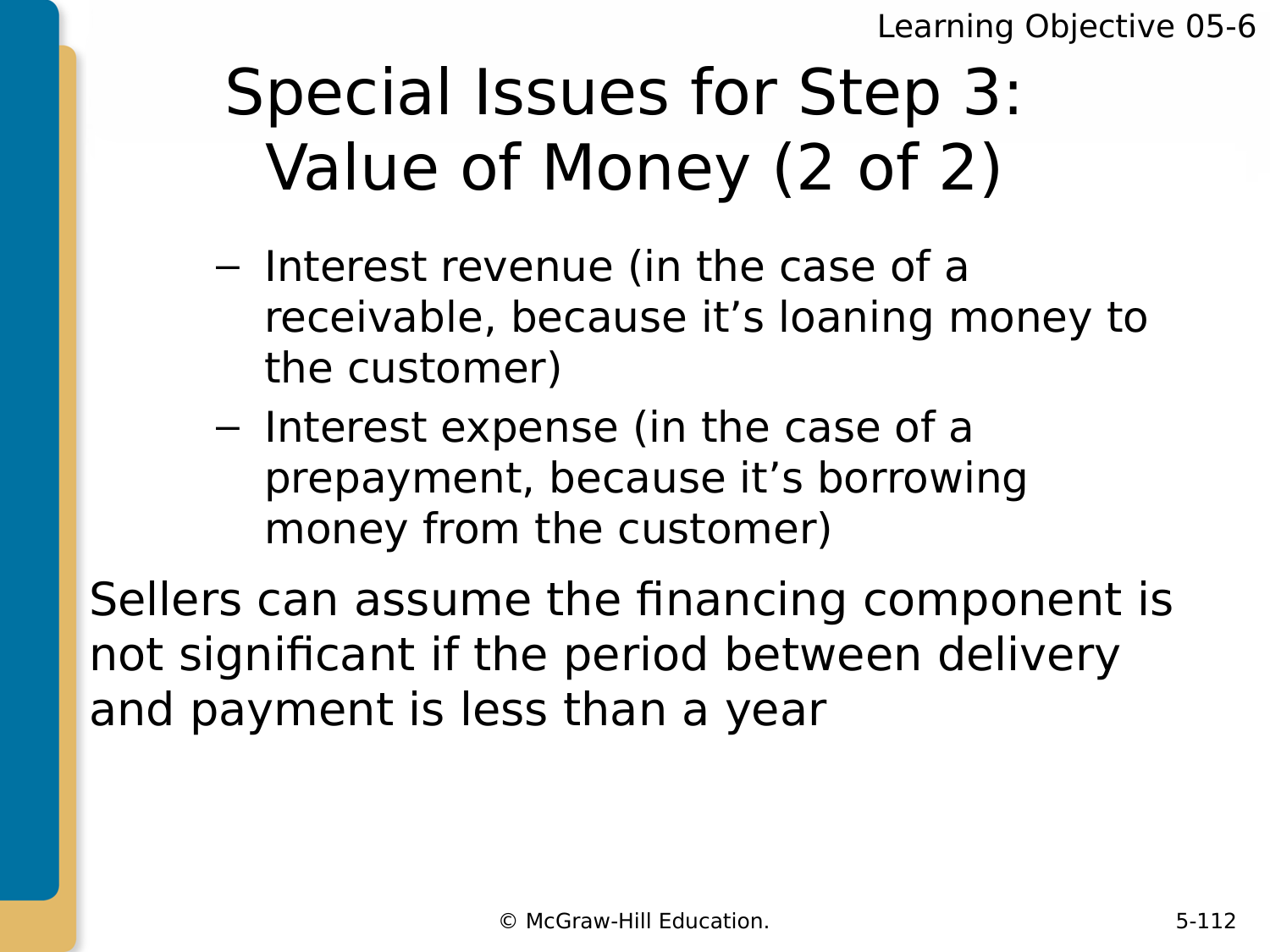

Learning Objective 05-6
# Special Issues for Step 3: Value of Money (2 of 2)
Interest revenue (in the case of a receivable, because it’s loaning money to the customer)
Interest expense (in the case of a prepayment, because it’s borrowing money from the customer)
Sellers can assume the financing component is not significant if the period between delivery and payment is less than a year